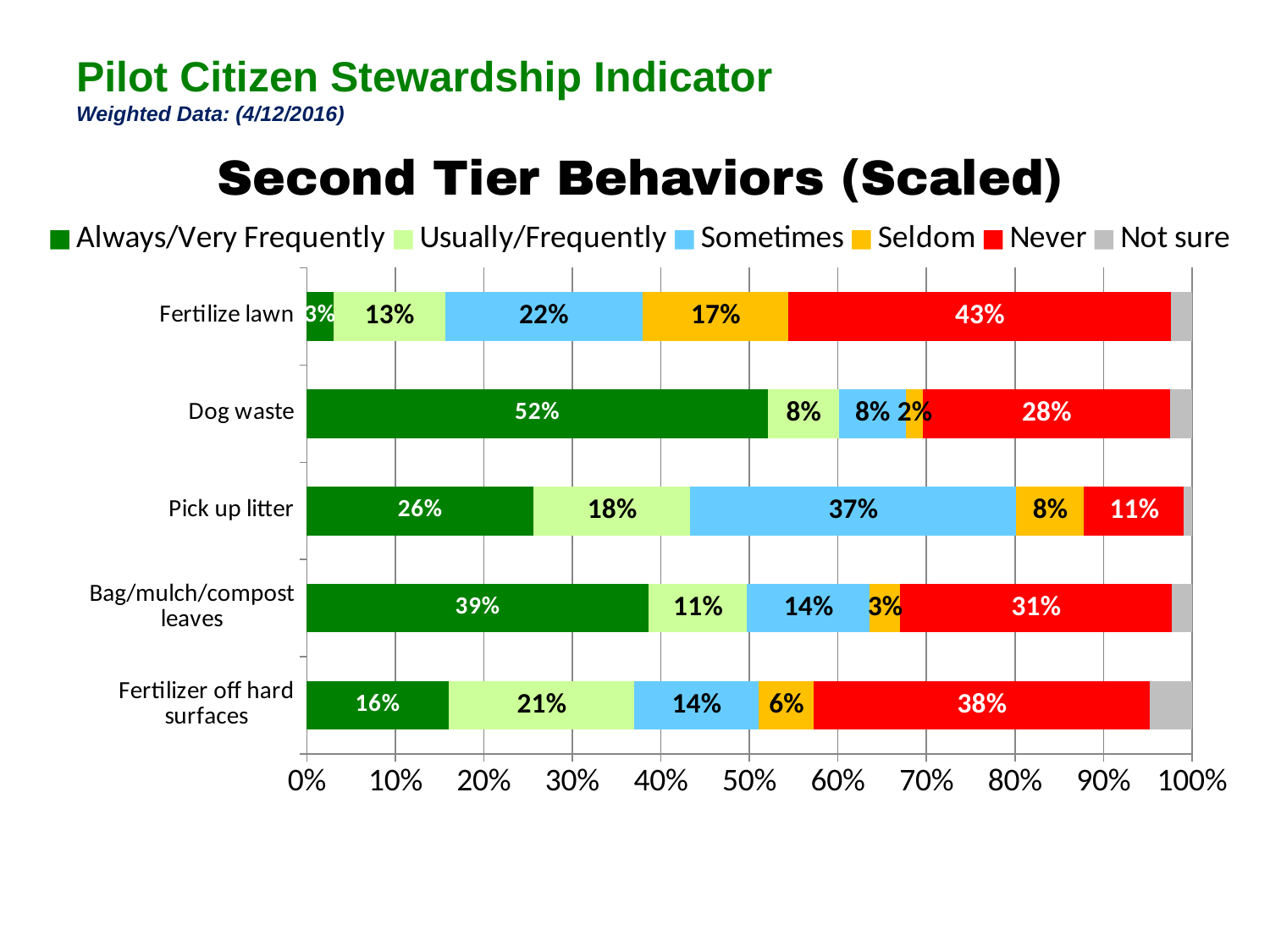

Pilot Citizen Stewardship Indicator
Weighted Data: (4/12/2016)
# Second Tier Behaviors (Scaled)

### Chart

| Category | Always/Very Frequently | Usually/Frequently | Sometimes | Seldom | Never | Not sure |
|---|---|---|---|---|---|---|
| Fertilizer off hard surfaces | 0.16 | 0.21 | 0.14 | 0.063 | 0.379 | 0.048 |
| Bag/mulch/compost leaves | 0.386 | 0.111 | 0.139 | 0.034 | 0.307 | 0.023 |
| Pick up litter | 0.256 | 0.177 | 0.368 | 0.077 | 0.113 | 0.009 |
| Dog waste | 0.521 | 0.08 | 0.076 | 0.019 | 0.279 | 0.025 |
| Fertilize lawn | 0.03 | 0.126 | 0.223 | 0.165 | 0.432 | 0.024 |